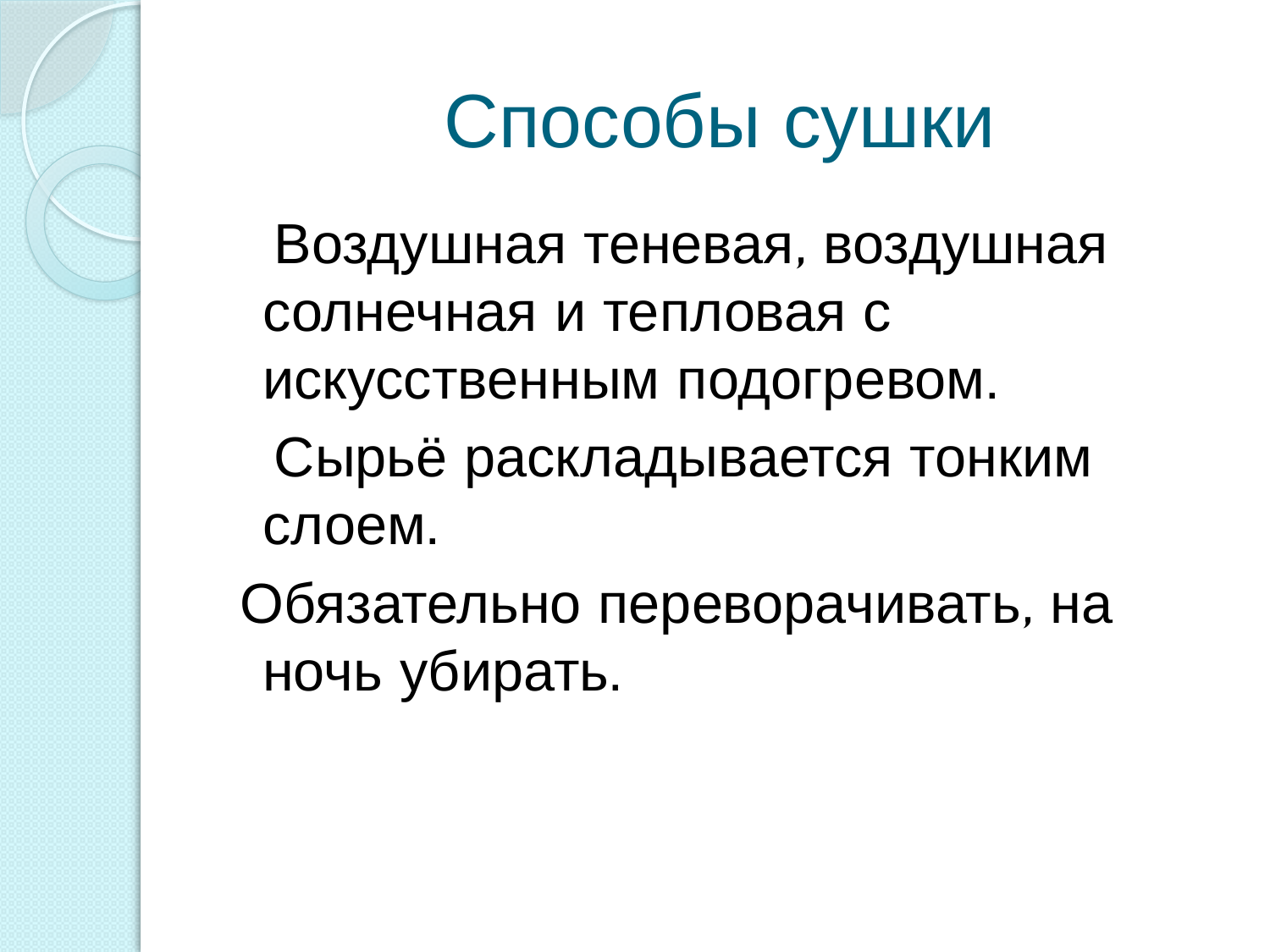

# Способы сушки
   Воздушная теневая, воздушная солнечная и тепловая с искусственным подогревом.
   Сырьё раскладывается тонким слоем.
 Обязательно переворачивать, на ночь убирать.